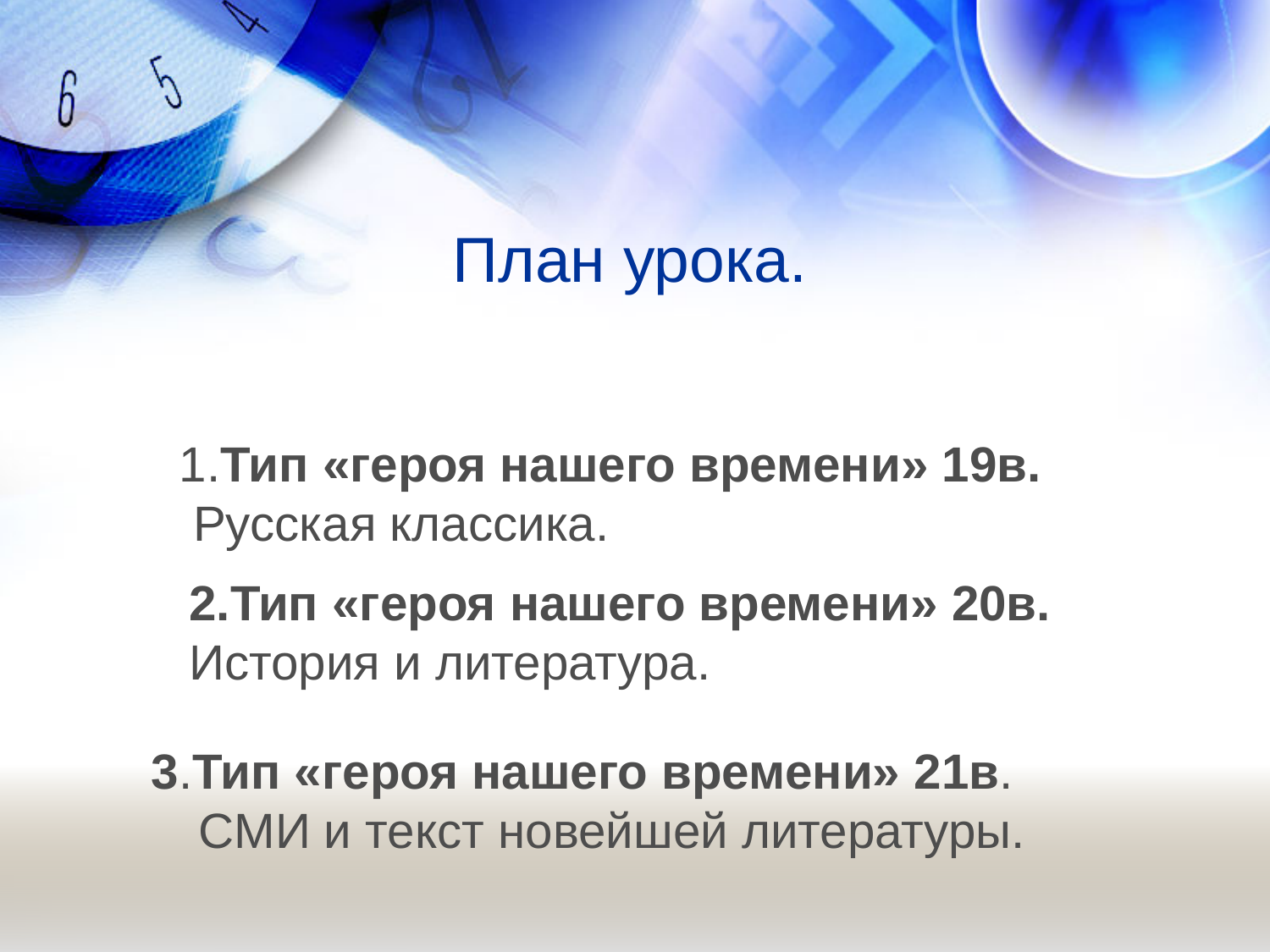

# План урока.

1.Тип «героя нашего времени» 19в.   Русская классика.
2.Тип «героя нашего времени» 20в. История и литература.

3.Тип «героя нашего времени» 21в. СМИ и текст новейшей литературы.